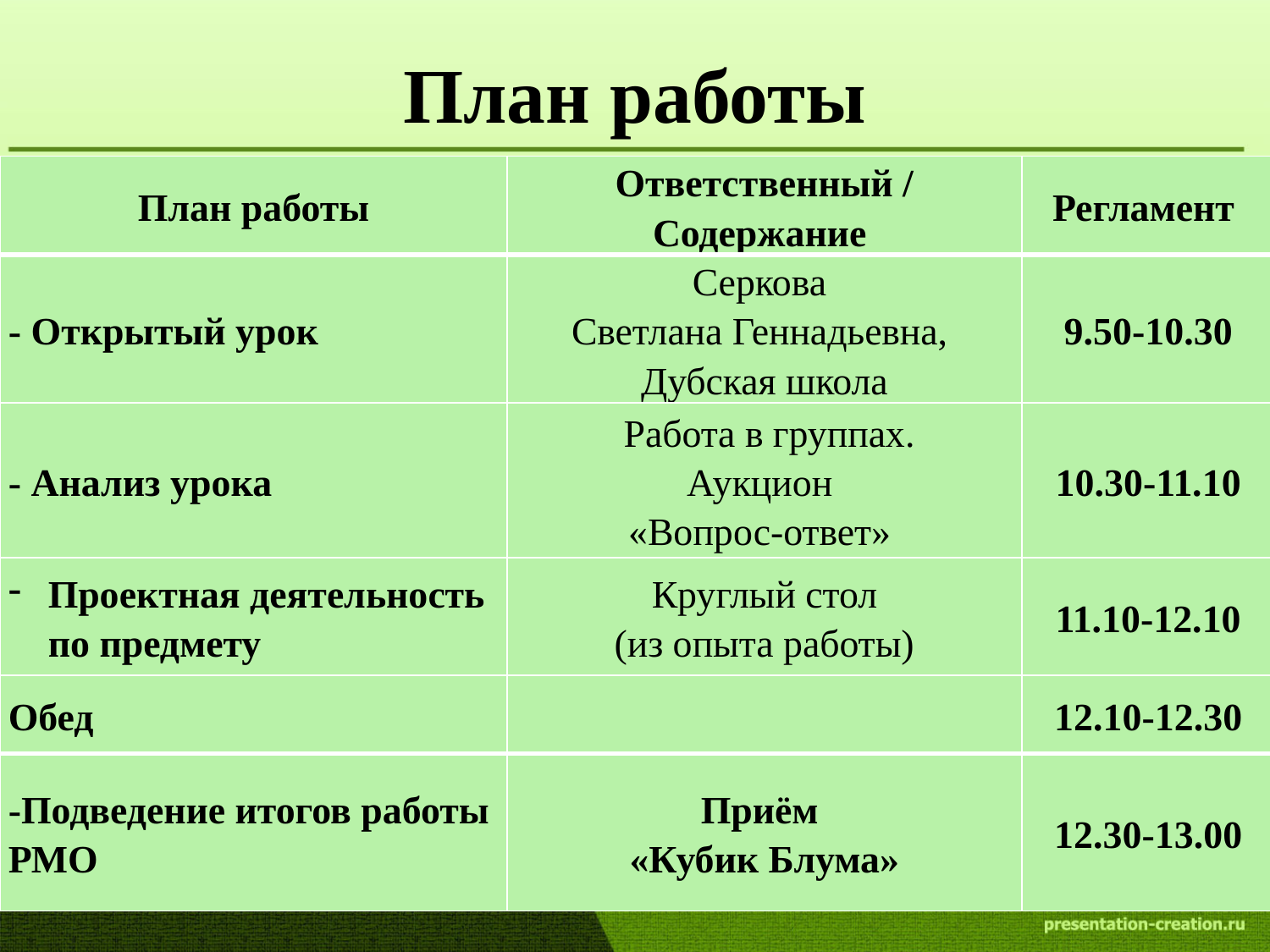

# План работы
| План работы | Ответственный / Содержание | Регламент |
| --- | --- | --- |
| - Открытый урок | Серкова Светлана Геннадьевна, Дубская школа | 9.50-10.30 |
| - Анализ урока | Работа в группах. Аукцион «Вопрос-ответ» | 10.30-11.10 |
| Проектная деятельность по предмету | Круглый стол (из опыта работы) | 11.10-12.10 |
| Обед |  | 12.10-12.30 |
| -Подведение итогов работы РМО | Приём «Кубик Блума» | 12.30-13.00 |